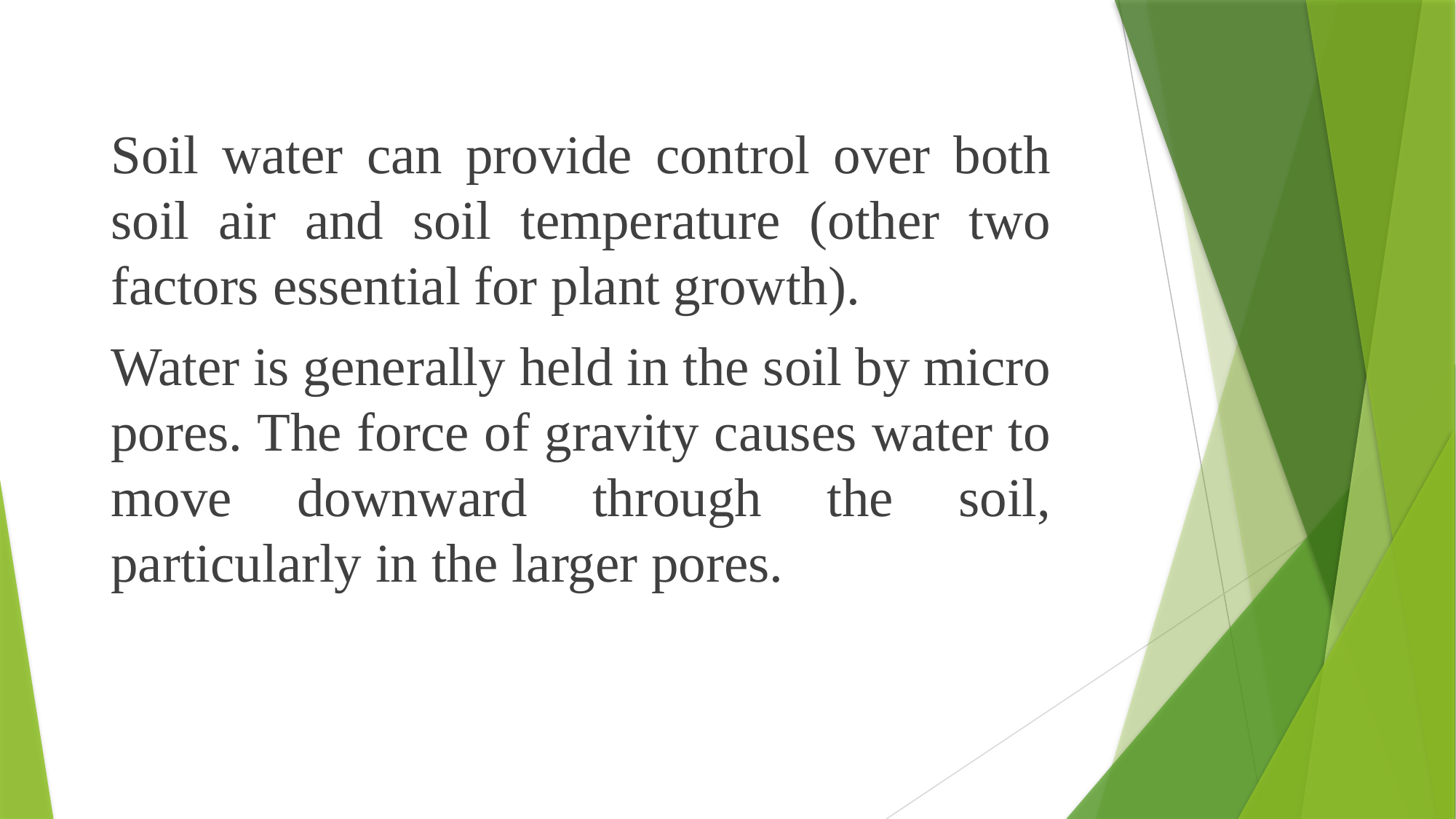

Soil water can provide control over both soil air and soil temperature (other two factors essential for plant growth).
Water is generally held in the soil by micro pores. The force of gravity causes water to move downward through the soil, particularly in the larger pores.